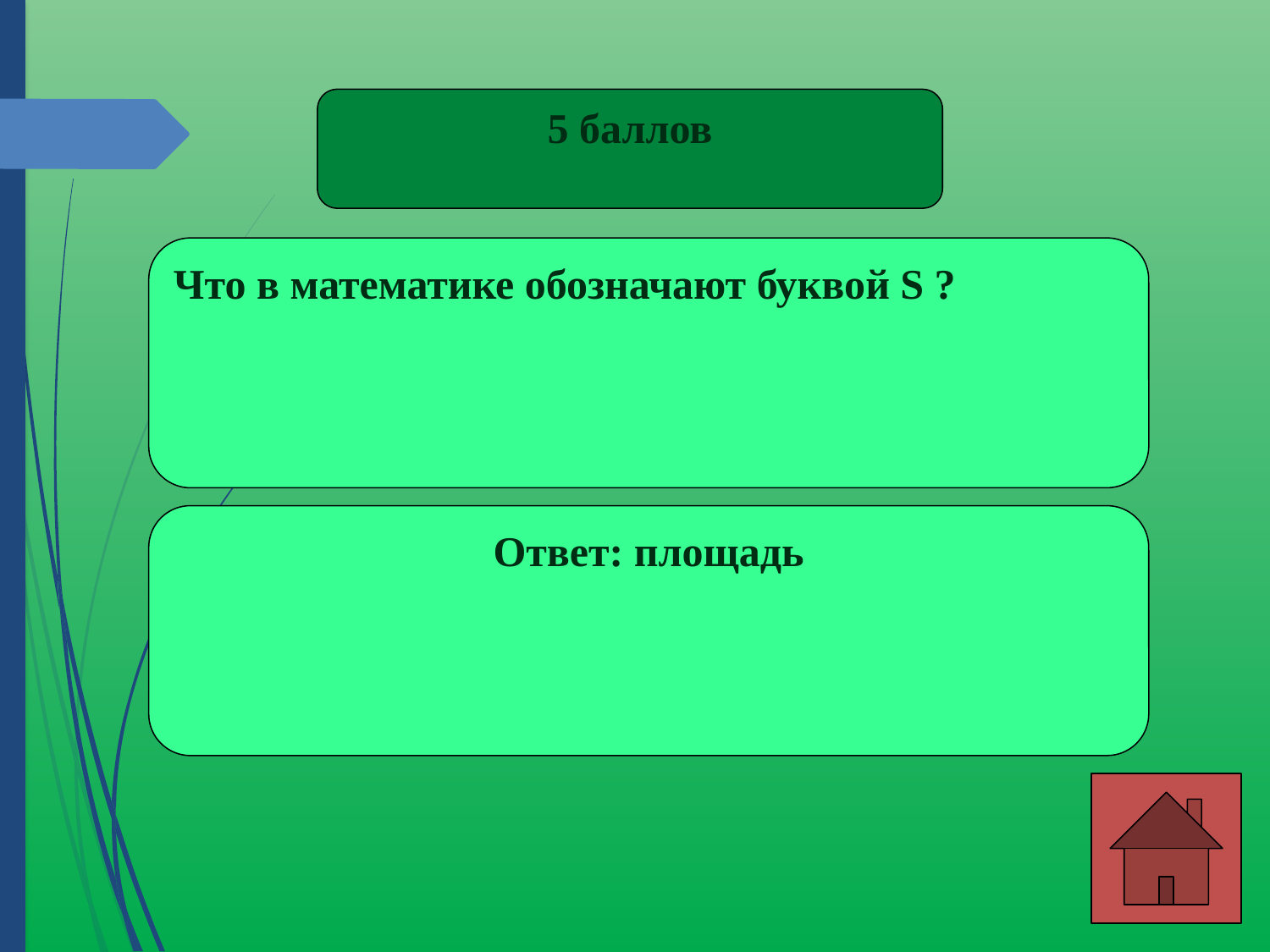

5 баллов
Что в математике обозначают буквой S ?
Ответ: площадь